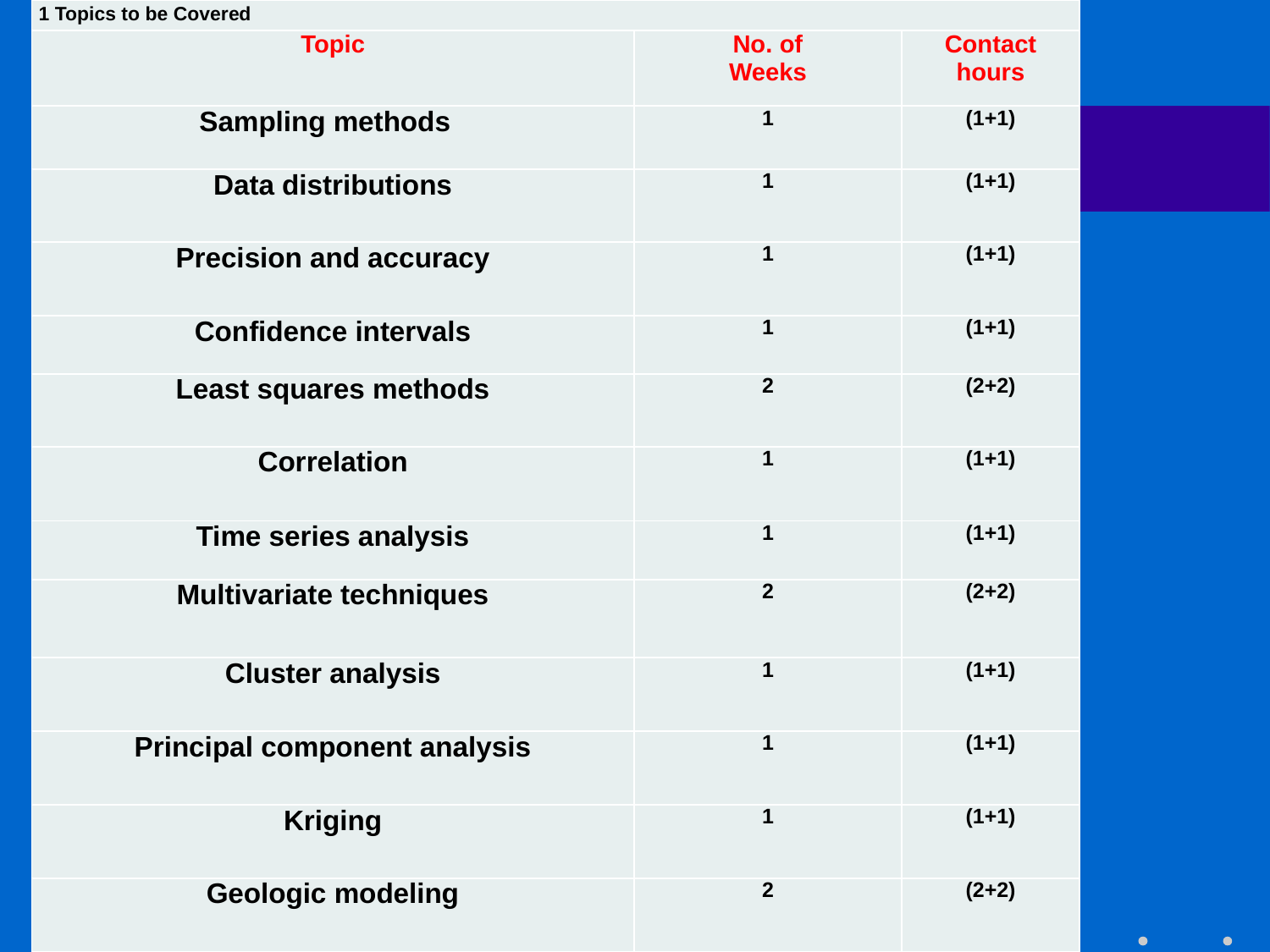

| 1 Topics to be Covered |  |  |
| --- | --- | --- |
| Topic | No. of Weeks | Contact hours |
| Sampling methods | 1 | (1+1) |
| Data distributions | 1 | (1+1) |
| Precision and accuracy | 1 | (1+1) |
| Confidence intervals | 1 | (1+1) |
| Least squares methods | 2 | (2+2) |
| Correlation | 1 | (1+1) |
| Time series analysis | 1 | (1+1) |
| Multivariate techniques | 2 | (2+2) |
| Cluster analysis | 1 | (1+1) |
| Principal component analysis | 1 | (1+1) |
| Kriging | 1 | (1+1) |
| Geologic modeling | 2 | (2+2) |